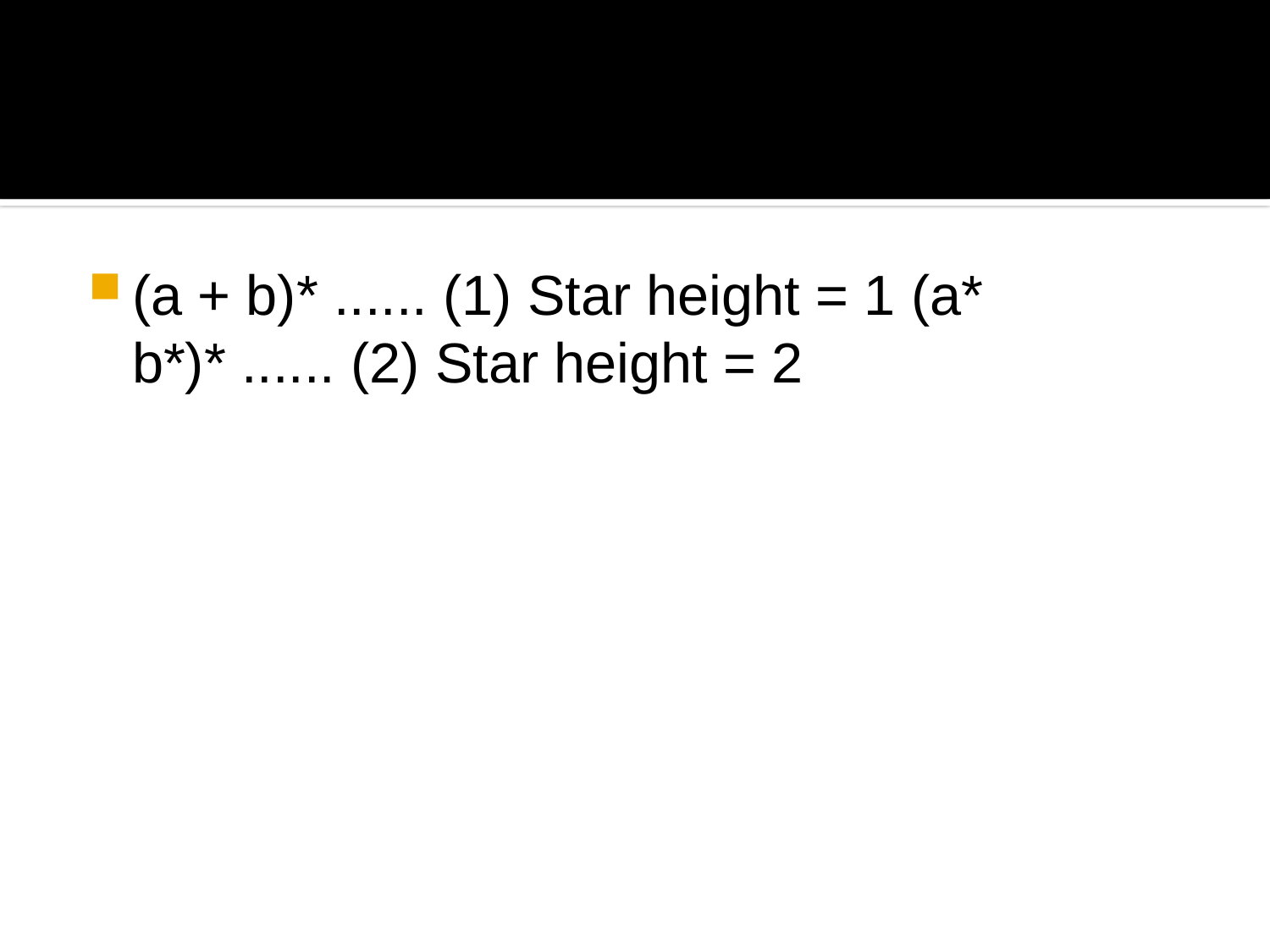

#
(a + b)* ...... (1) Star height = 1 (a* b*)* ...... (2) Star height = 2